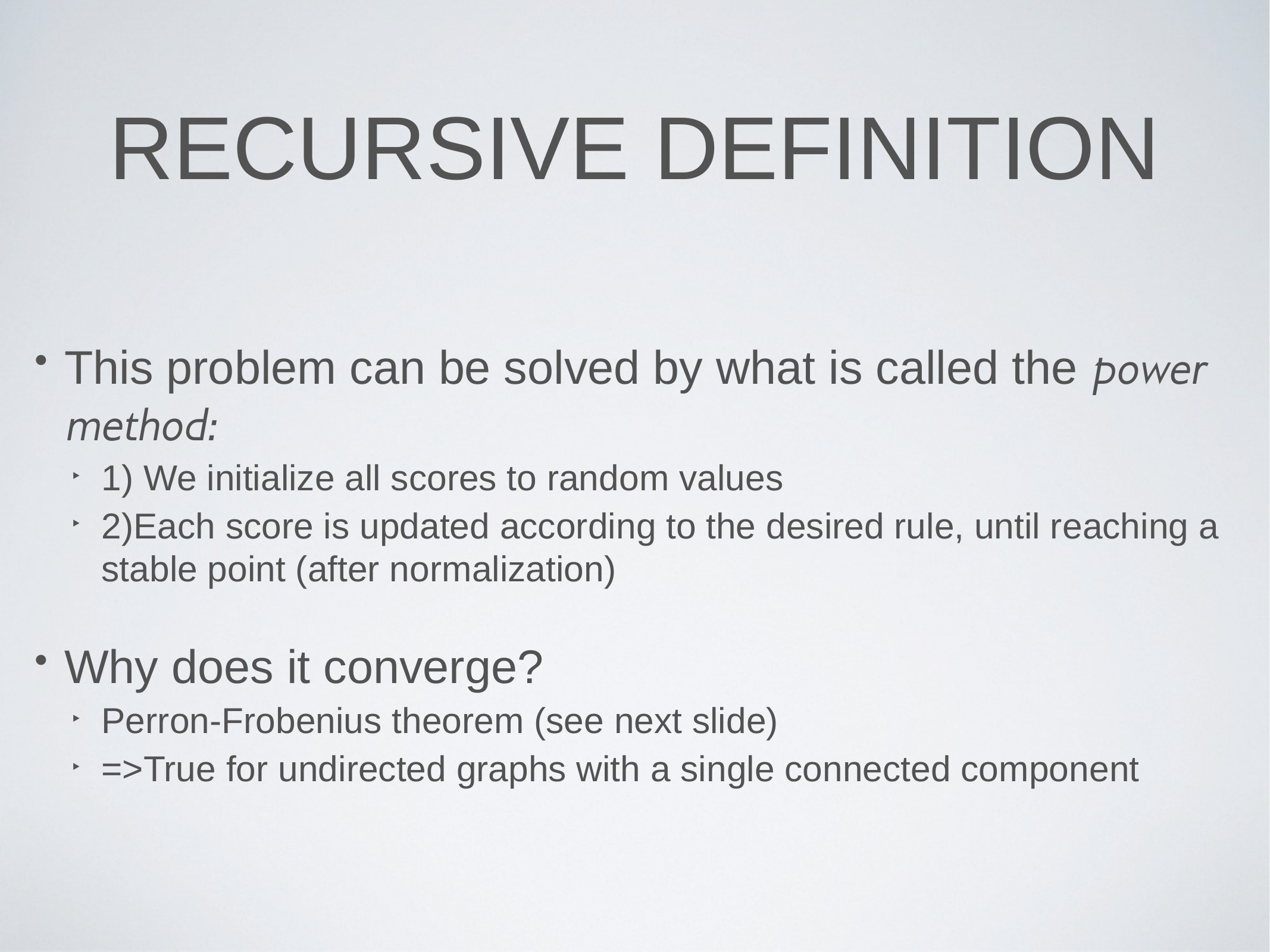

59
# Recursive Definition
This problem can be solved by what is called the power method:
1) We initialize all scores to random values
2)Each score is updated according to the desired rule, until reaching a stable point (after normalization)
Why does it converge?
Perron-Frobenius theorem (see next slide)
=>True for undirected graphs with a single connected component